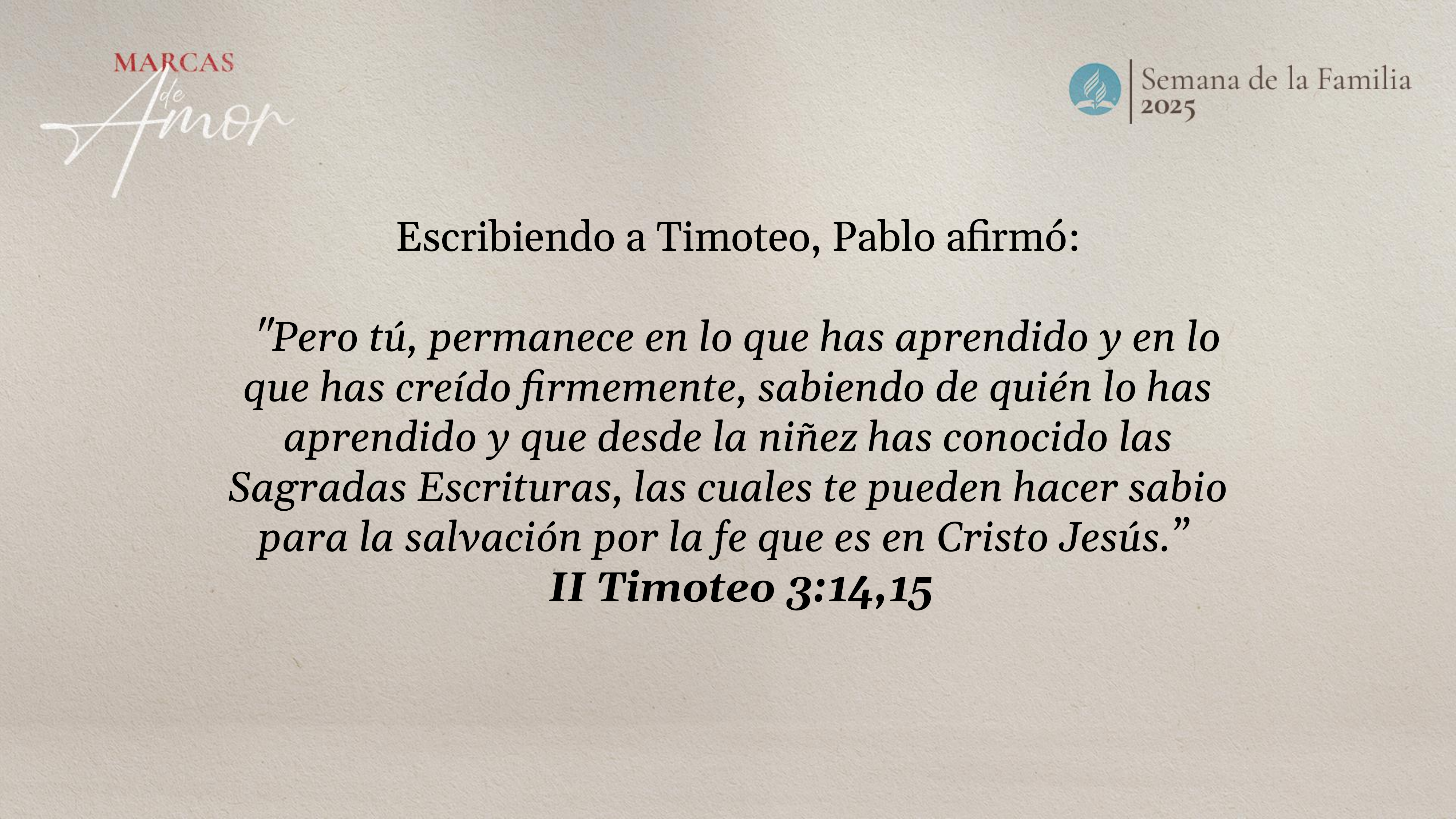

Escribiendo a Timoteo, Pablo afirmó:

"Pero tú, permanece en lo que has aprendido y en lo que has creído firmemente, sabiendo de quién lo has aprendido y que desde la niñez has conocido las Sagradas Escrituras, las cuales te pueden hacer sabio para la salvación por la fe que es en Cristo Jesús.”
II Timoteo 3:14,15